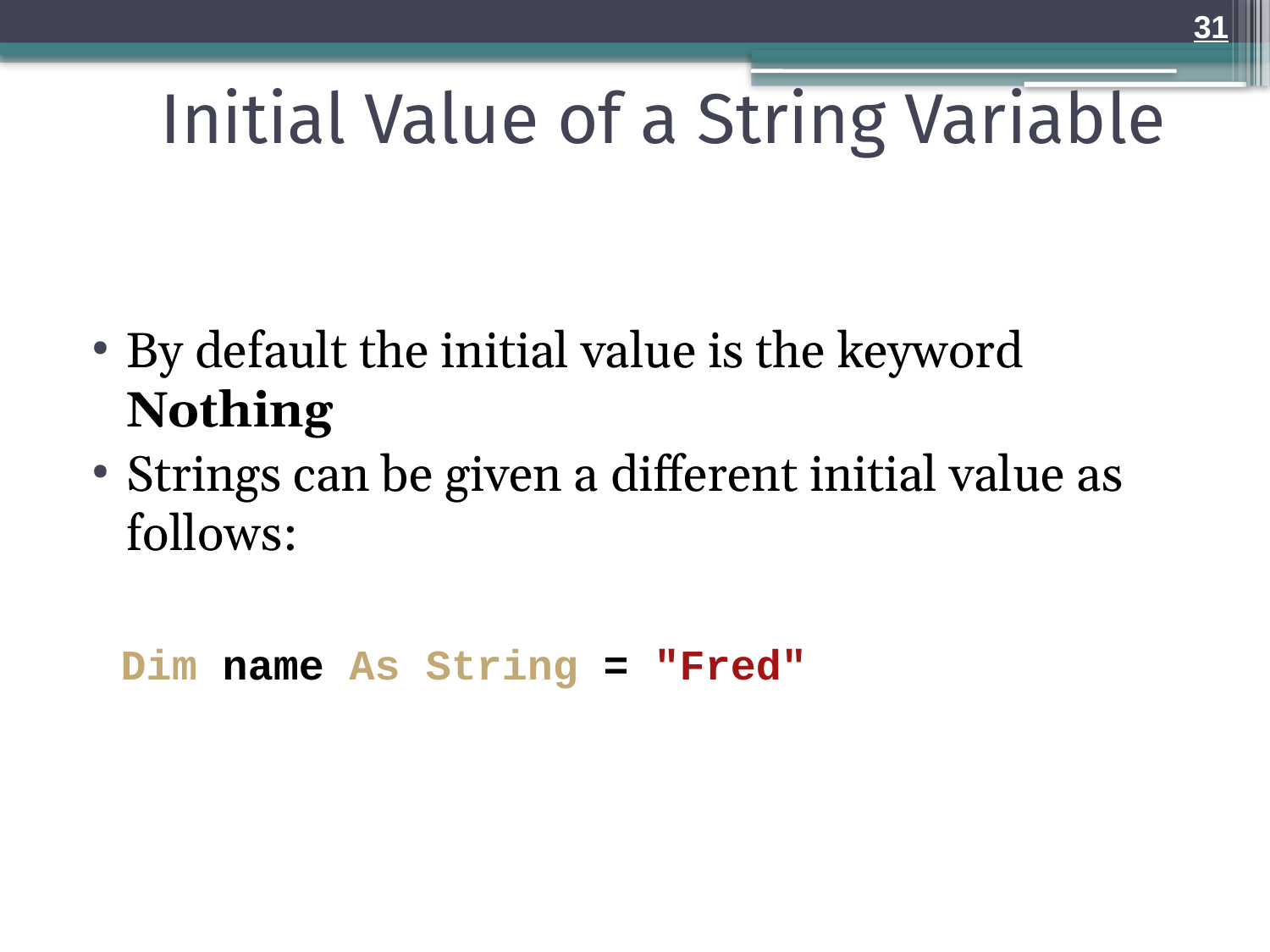

31
# Initial Value of a String Variable
By default the initial value is the keyword Nothing
Strings can be given a different initial value as follows:

 Dim name As String = "Fred"